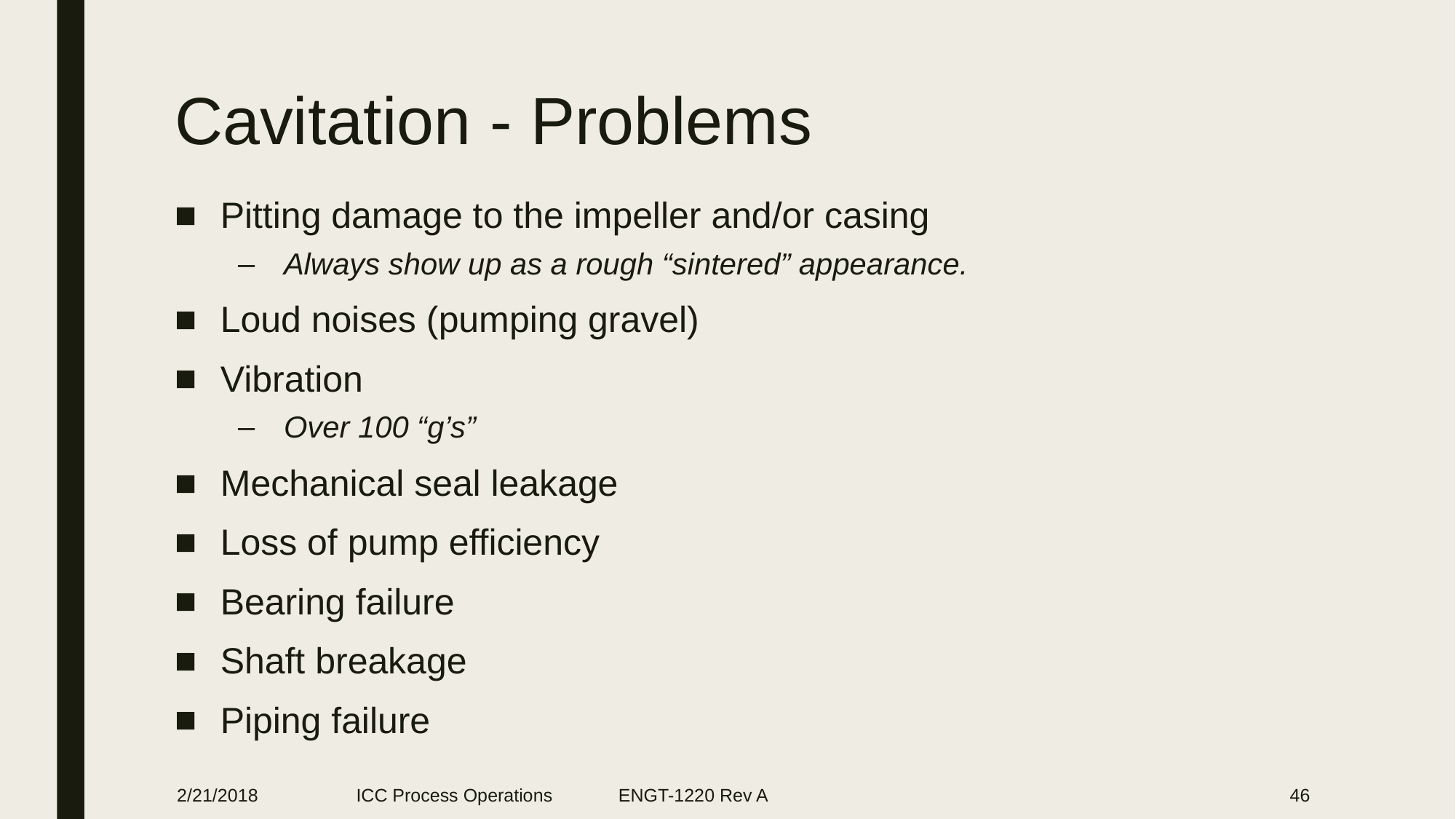

# Cavitation - Problems
Pitting damage to the impeller and/or casing
Always show up as a rough “sintered” appearance.
Loud noises (pumping gravel)
Vibration
Over 100 “g’s”
Mechanical seal leakage
Loss of pump efficiency
Bearing failure
Shaft breakage
Piping failure

2/21/2018
ICC Process Operations             ENGT-1220 Rev A
46